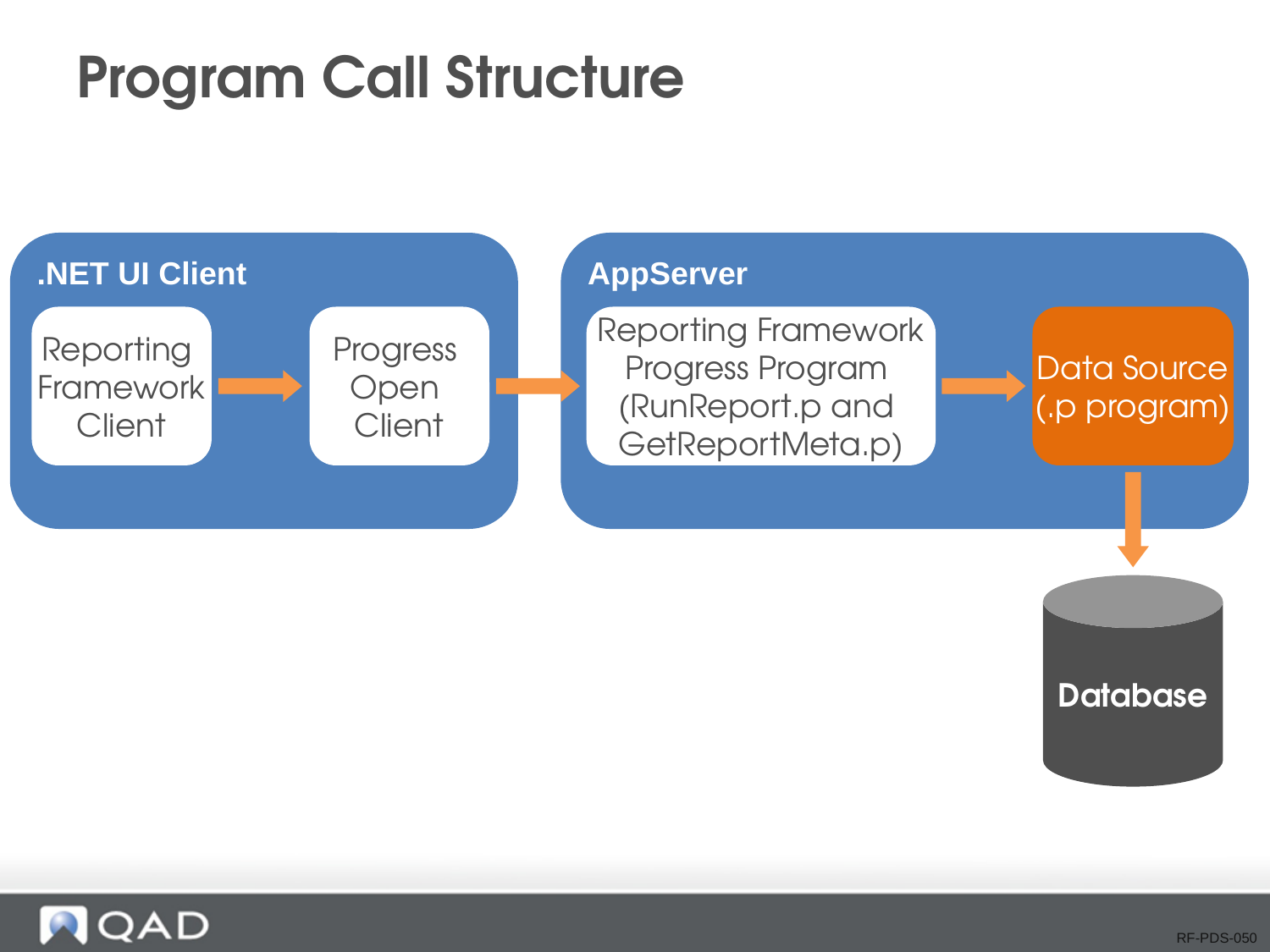

# Program Call Structure
.NET UI Client
AppServer

Reporting
Framework
Client
Progress
Open
Client
Reporting Framework
Progress Program
(RunReport.p and
GetReportMeta.p)
Data Source
(.p program)

Database
RF-PDS-050